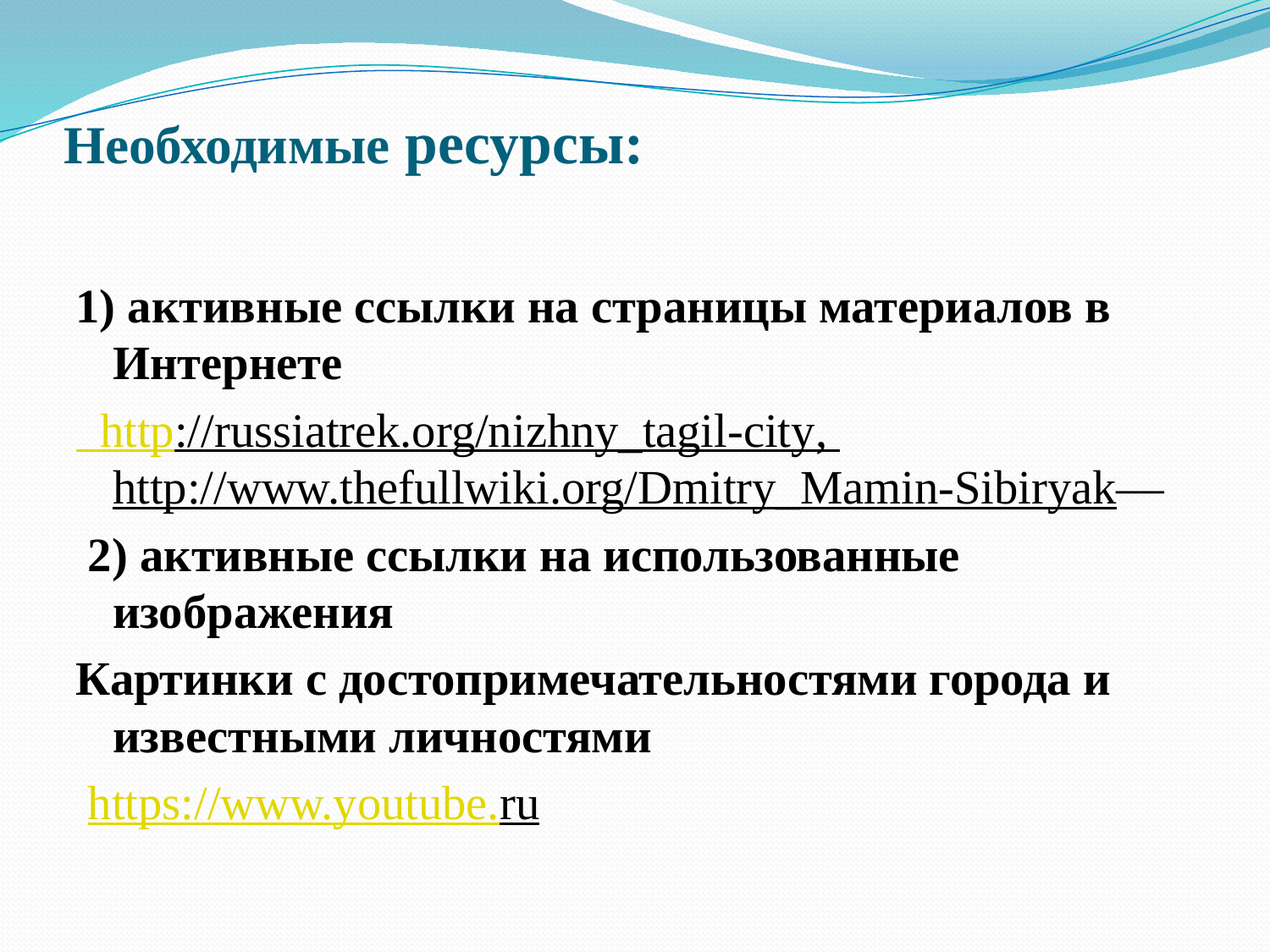

# Необходимые ресурсы:
1) активные ссылки на страницы материалов в Интернете
  http://russiatrek.org/nizhny_tagil-city,  http://www.thefullwiki.org/Dmitry_Mamin-Sibiryak—
 2) активные ссылки на использованные изображения
Картинки с достопримечательностями города и известными личностями
 https://www.youtube.ru